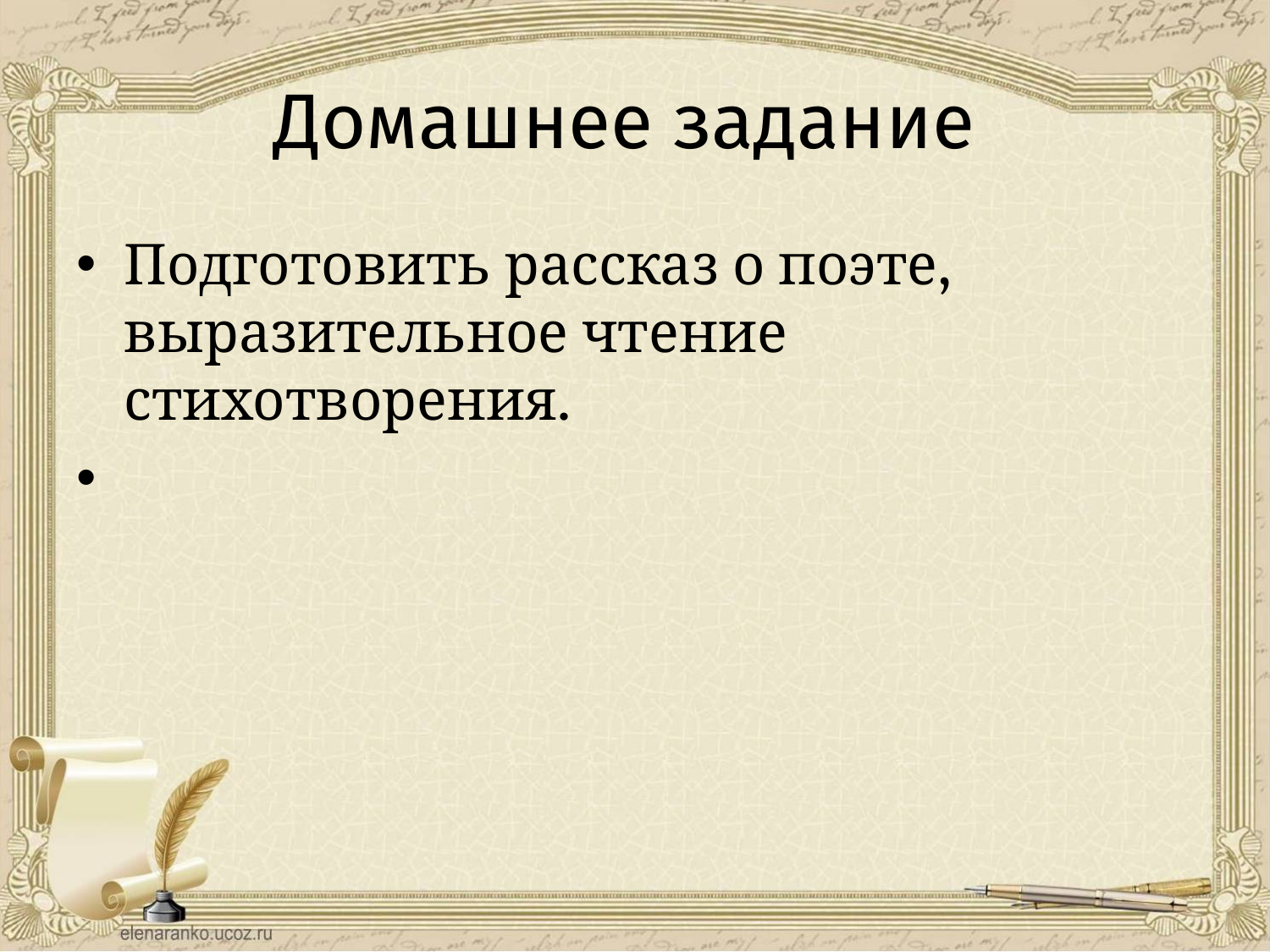

# Домашнее задание
Подготовить рассказ о поэте, выразительное чтение стихотворения.